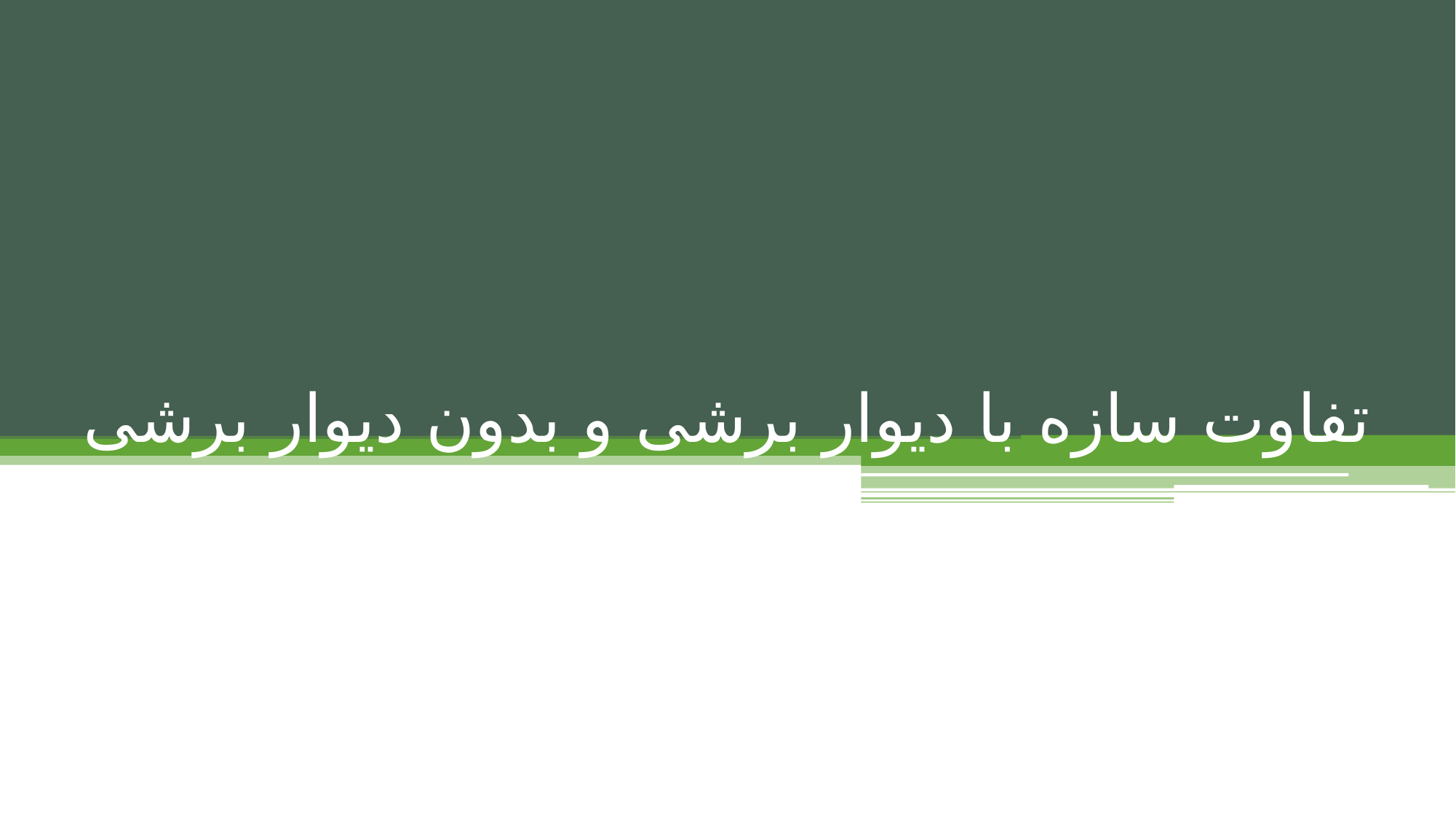

# تفاوت سازه با دیوار برشی و بدون دیوار برشی